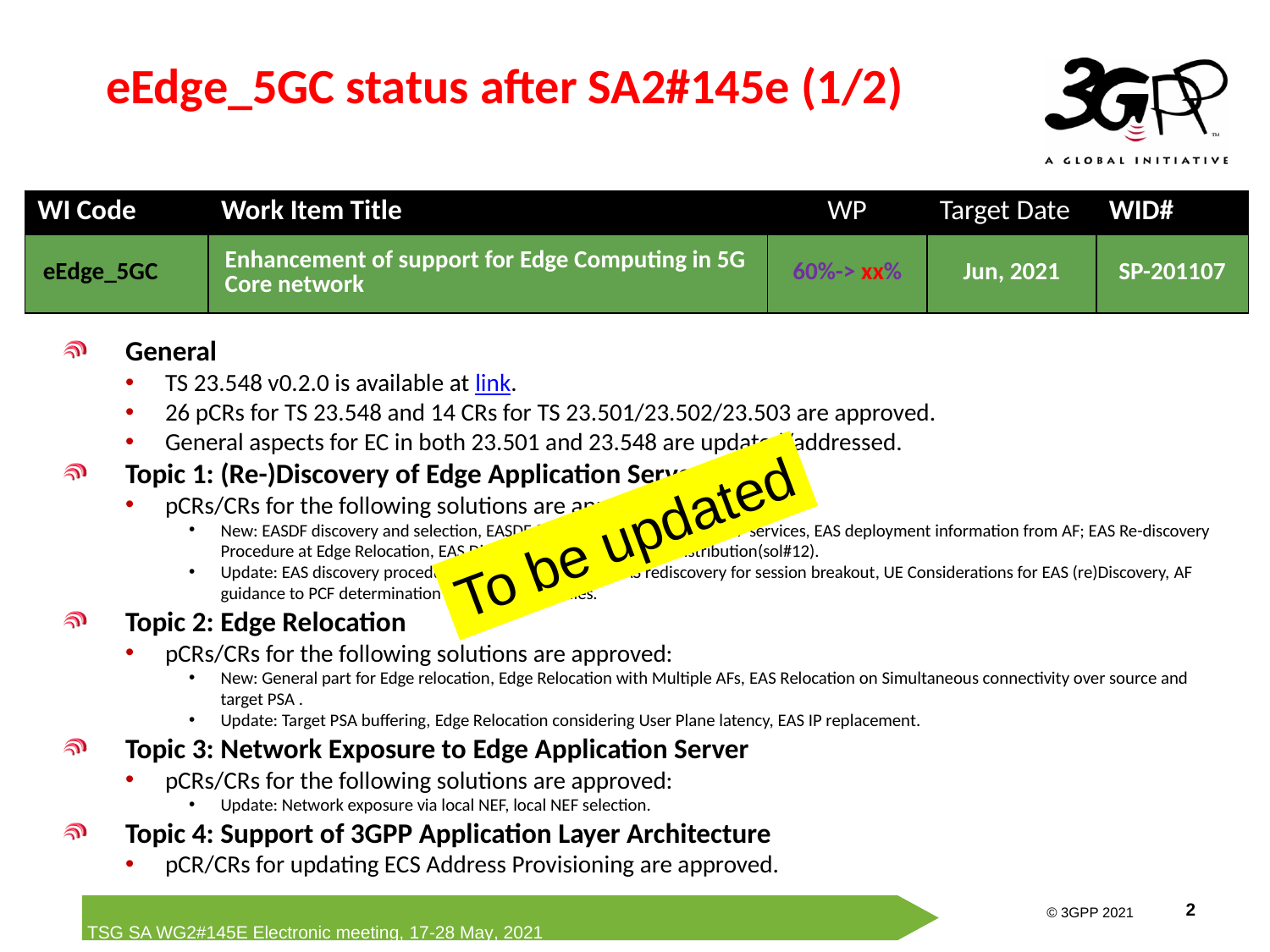

# eEdge_5GC status after SA2#145e (1/2)
| WI Code | Work Item Title | WP | Target Date | WID# |
| --- | --- | --- | --- | --- |
| eEdge\_5GC | Enhancement of support for Edge Computing in 5G Core network | 60%-> xx% | Jun, 2021 | SP-201107 |
General
TS 23.548 v0.2.0 is available at link.
26 pCRs for TS 23.548 and 14 CRs for TS 23.501/23.502/23.503 are approved.
General aspects for EC in both 23.501 and 23.548 are updated/addressed.
Topic 1: (Re-)Discovery of Edge Application Server
pCRs/CRs for the following solutions are approved:
New: EASDF discovery and selection, EASDF functional description, EASDF services, EAS deployment information from AF; EAS Re-discovery Procedure at Edge Relocation, EAS Discovery with dynamic PSA Distribution(sol#12).
Update: EAS discovery procedure for session breakout, EAS rediscovery for session breakout, UE Considerations for EAS (re)Discovery, AF guidance to PCF determination of proper URSP rules.
Topic 2: Edge Relocation
pCRs/CRs for the following solutions are approved:
New: General part for Edge relocation, Edge Relocation with Multiple AFs, EAS Relocation on Simultaneous connectivity over source and target PSA .
Update: Target PSA buffering, Edge Relocation considering User Plane latency, EAS IP replacement.
Topic 3: Network Exposure to Edge Application Server
pCRs/CRs for the following solutions are approved:
Update: Network exposure via local NEF, local NEF selection.
Topic 4: Support of 3GPP Application Layer Architecture
pCR/CRs for updating ECS Address Provisioning are approved.
To be updated